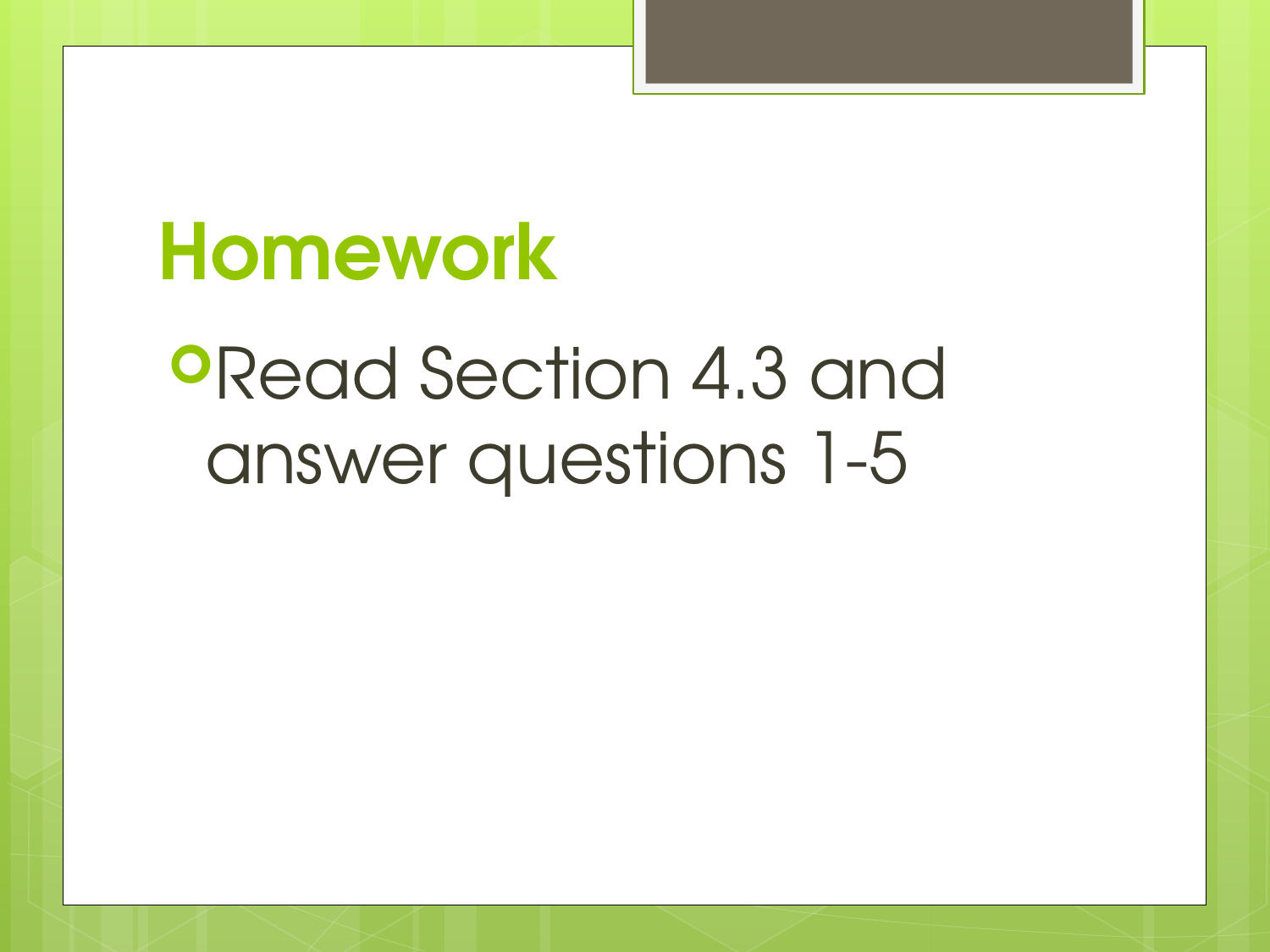

# Homework
Read Section 4.3 and answer questions 1-5